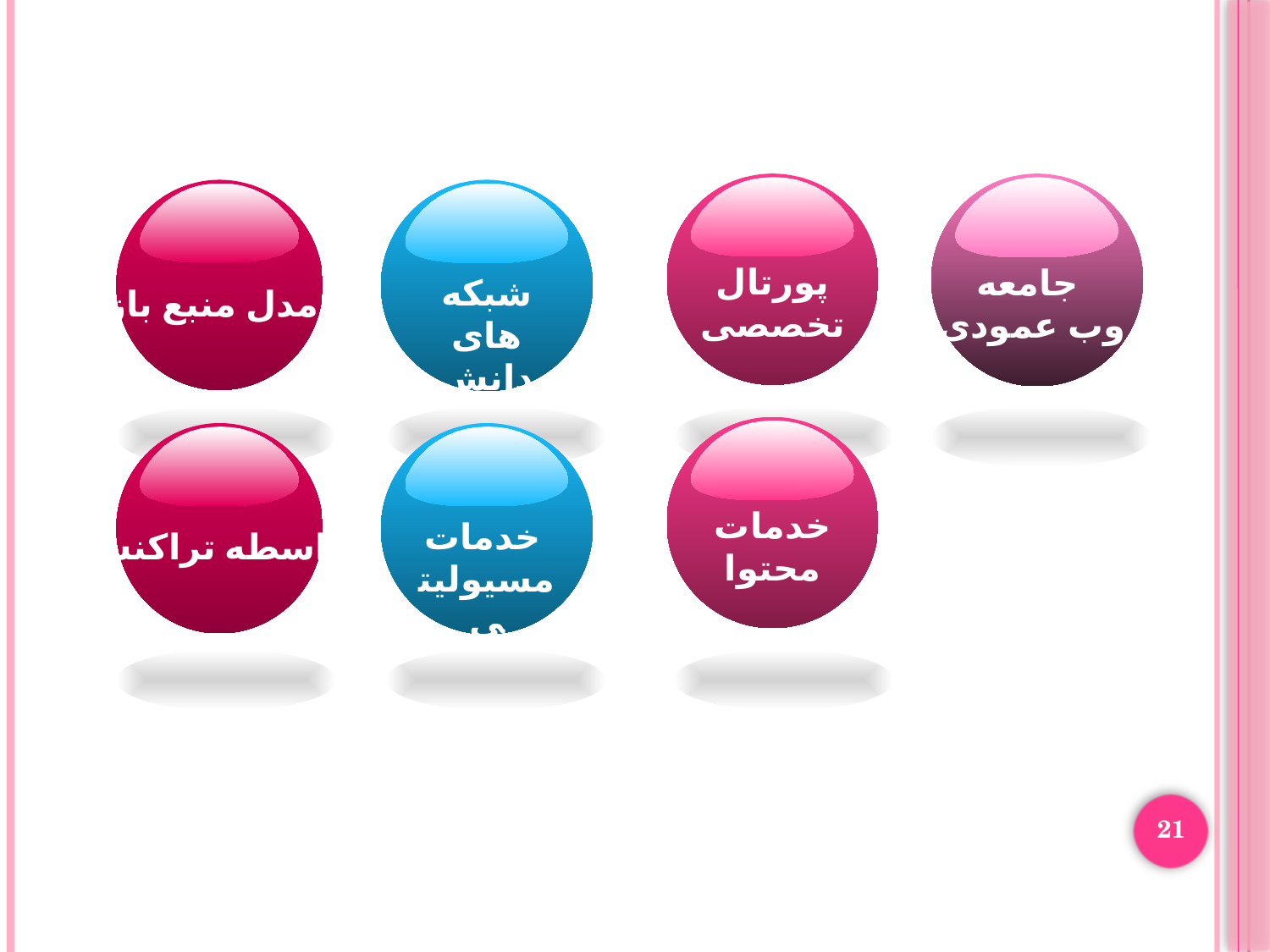

پورتال تخصصی

جامعه
وب عمودی

مدل منبع باز

شبکه های دانش

خدمات محتوا

واسطه تراکنش

خدمات
مسیولیتی

21